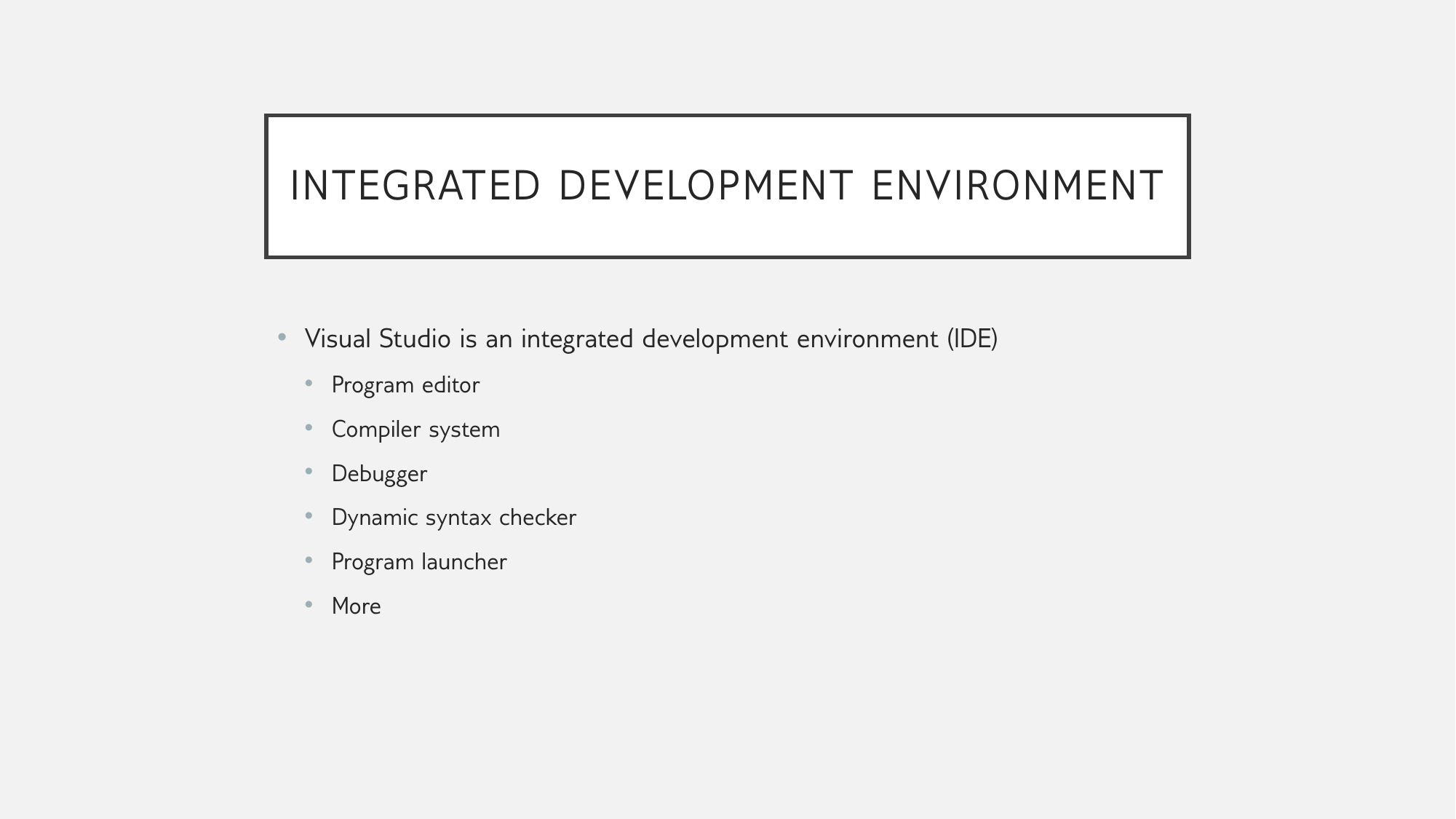

# Integrated Development Environment
Visual Studio is an integrated development environment (IDE)
Program editor
Compiler system
Debugger
Dynamic syntax checker
Program launcher
More